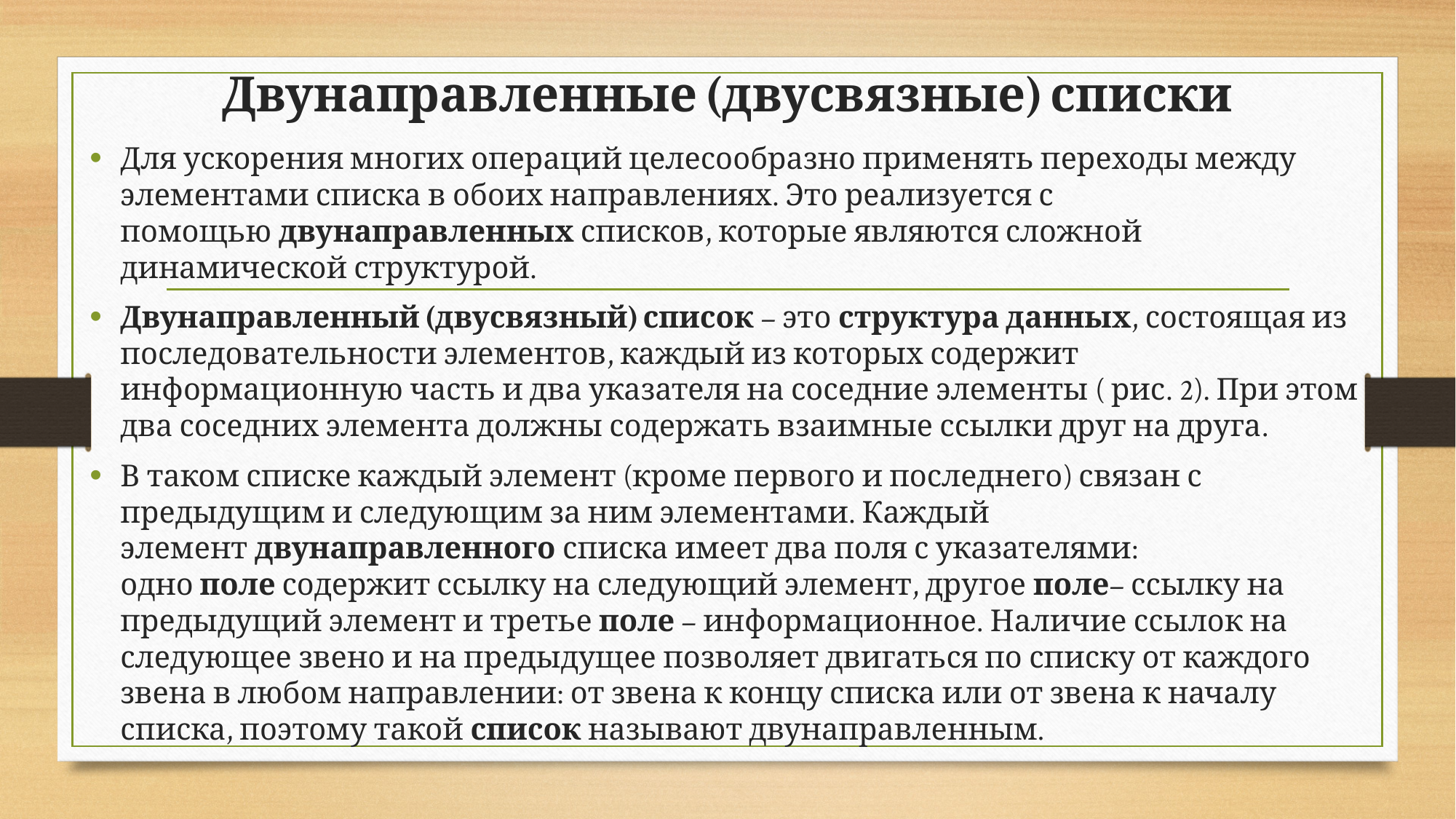

# Двунаправленные (двусвязные) списки
Для ускорения многих операций целесообразно применять переходы между элементами списка в обоих направлениях. Это реализуется с помощью двунаправленных списков, которые являются сложной динамической структурой.
Двунаправленный (двусвязный) список – это структура данных, состоящая из последовательности элементов, каждый из которых содержит информационную часть и два указателя на соседние элементы ( рис. 2). При этом два соседних элемента должны содержать взаимные ссылки друг на друга.
В таком списке каждый элемент (кроме первого и последнего) связан с предыдущим и следующим за ним элементами. Каждый элемент двунаправленного списка имеет два поля с указателями: одно поле содержит ссылку на следующий элемент, другое поле– ссылку на предыдущий элемент и третье поле – информационное. Наличие ссылок на следующее звено и на предыдущее позволяет двигаться по списку от каждого звена в любом направлении: от звена к концу списка или от звена к началу списка, поэтому такой список называют двунаправленным.